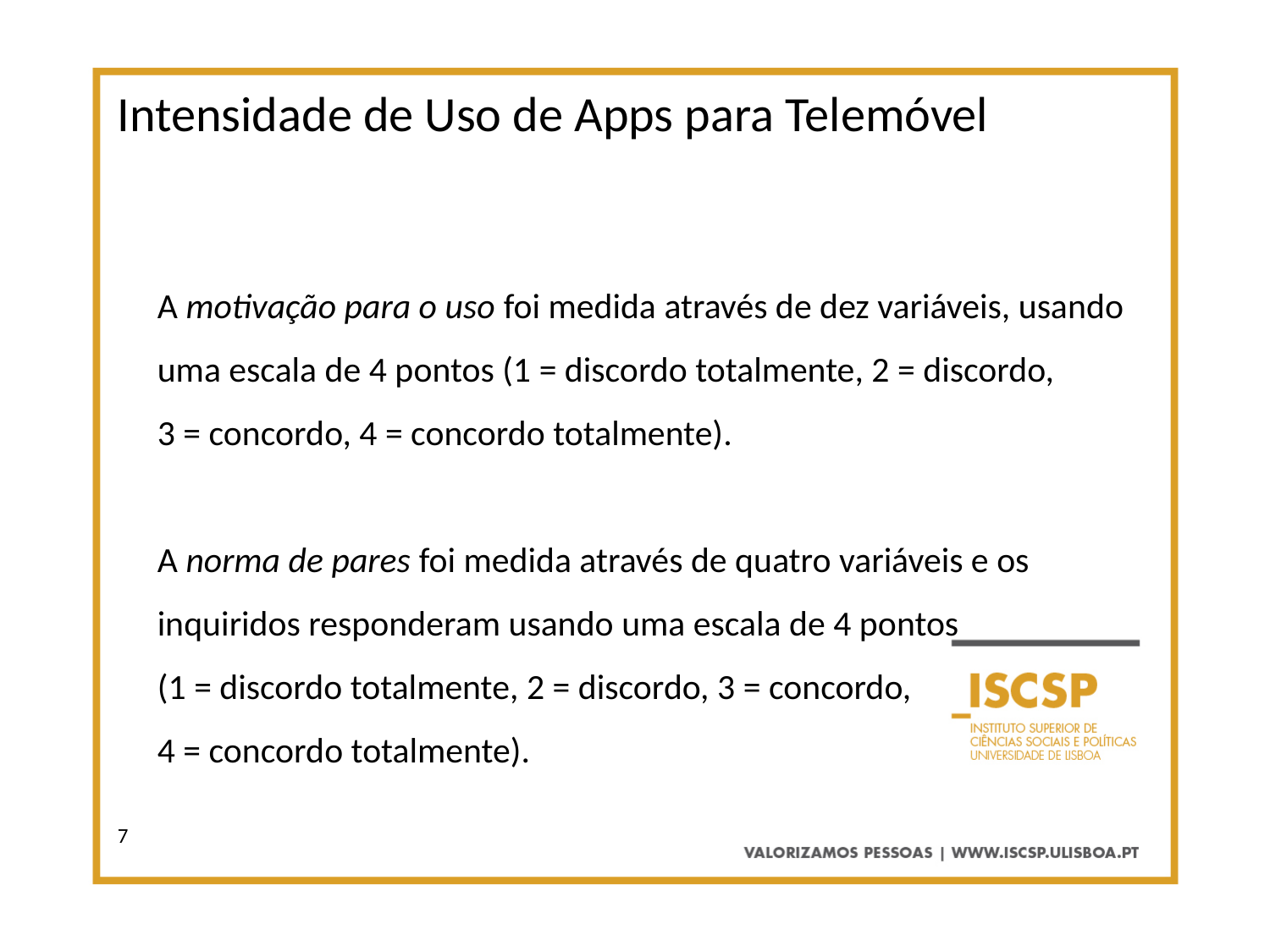

Intensidade de Uso de Apps para Telemóvel
A motivação para o uso foi medida através de dez variáveis, usando uma escala de 4 pontos (1 = discordo totalmente, 2 = discordo,
3 = concordo, 4 = concordo totalmente).

A norma de pares foi medida através de quatro variáveis e os inquiridos responderam usando uma escala de 4 pontos
(1 = discordo totalmente, 2 = discordo, 3 = concordo,
4 = concordo totalmente).
7